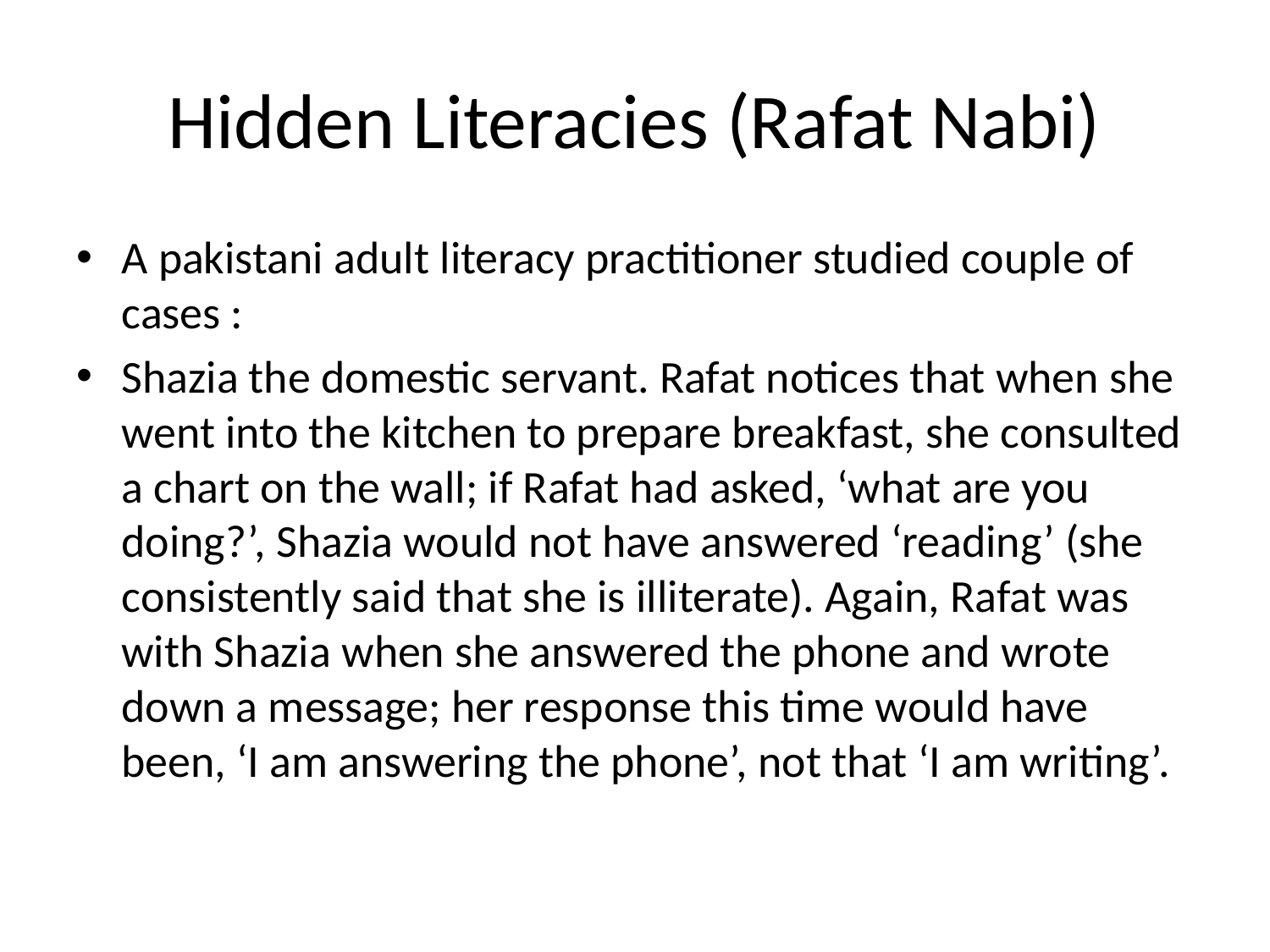

# Hidden Literacies (Rafat Nabi)
A pakistani adult literacy practitioner studied couple of cases :
Shazia the domestic servant. Rafat notices that when she went into the kitchen to prepare breakfast, she consulted a chart on the wall; if Rafat had asked, ‘what are you doing?’, Shazia would not have answered ‘reading’ (she consistently said that she is illiterate). Again, Rafat was with Shazia when she answered the phone and wrote down a message; her response this time would have been, ‘I am answering the phone’, not that ‘I am writing’.